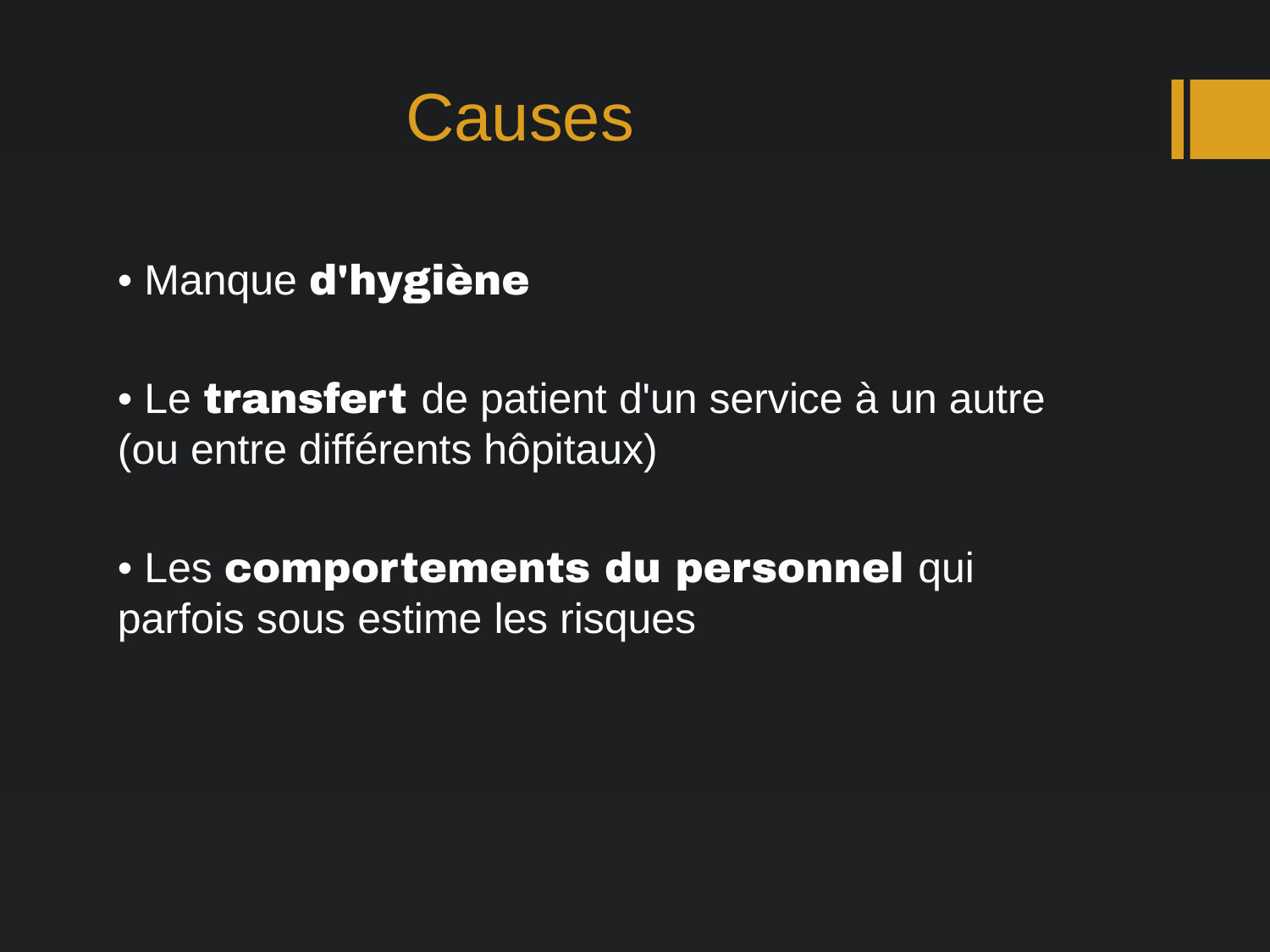

# Causes
• Manque d'hygiène

• Le transfert de patient d'un service à un autre (ou entre différents hôpitaux)

• Les comportements du personnel qui parfois sous estime les risques